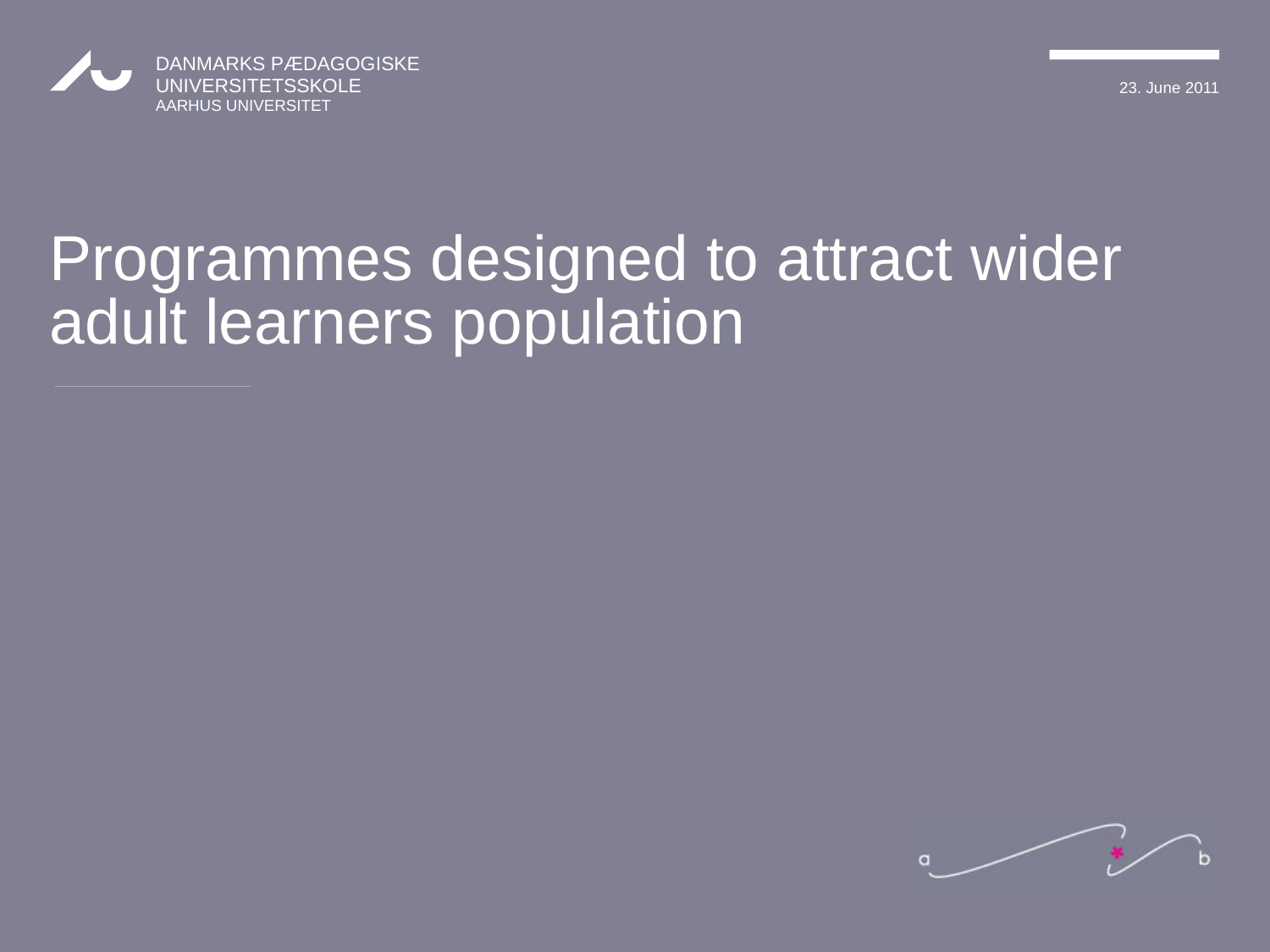

# Programmes designed to attract wider adult learners population